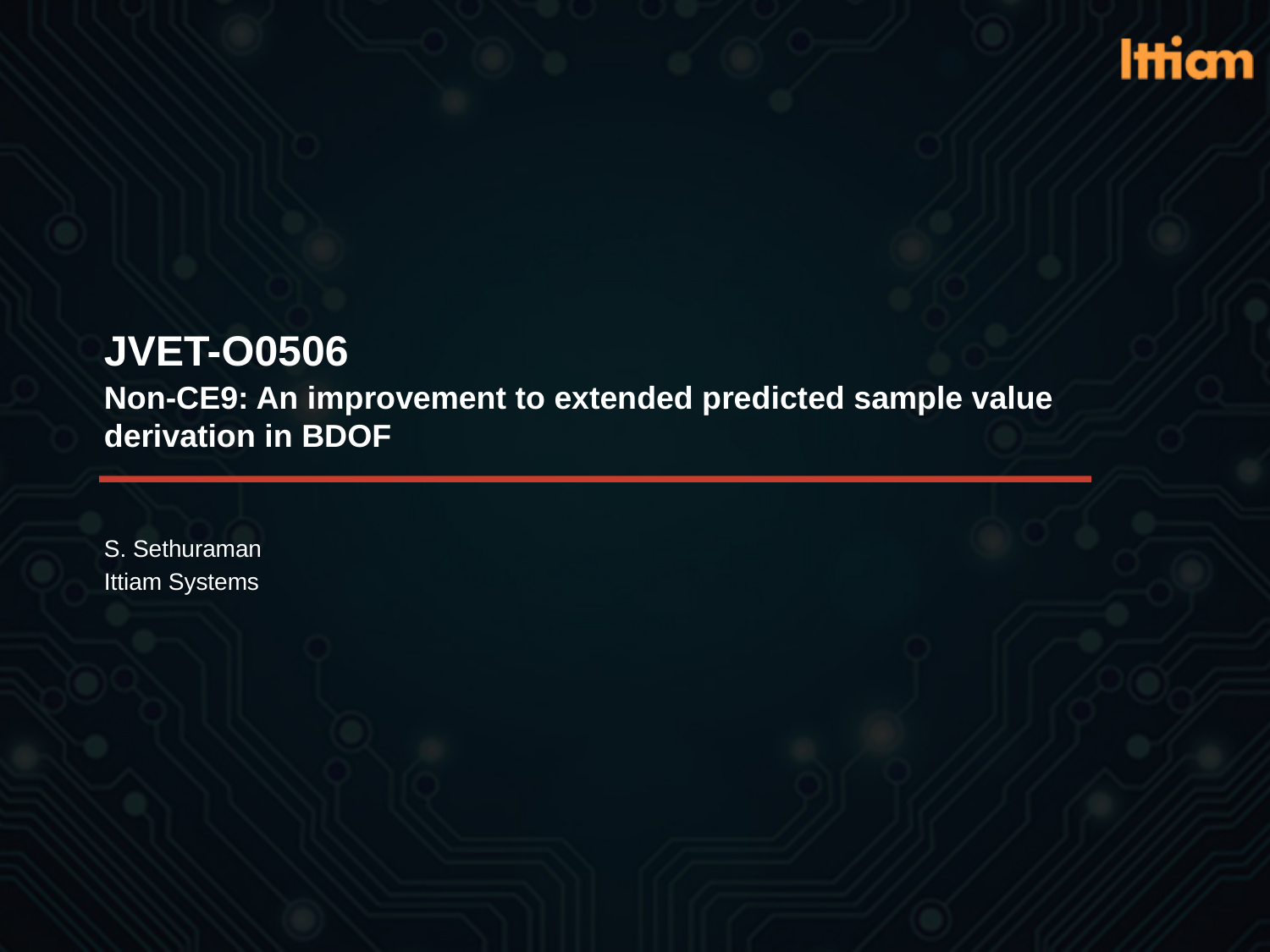

# JVET-O0506 Non-CE9: An improvement to extended predicted sample value derivation in BDOF
S. Sethuraman
Ittiam Systems